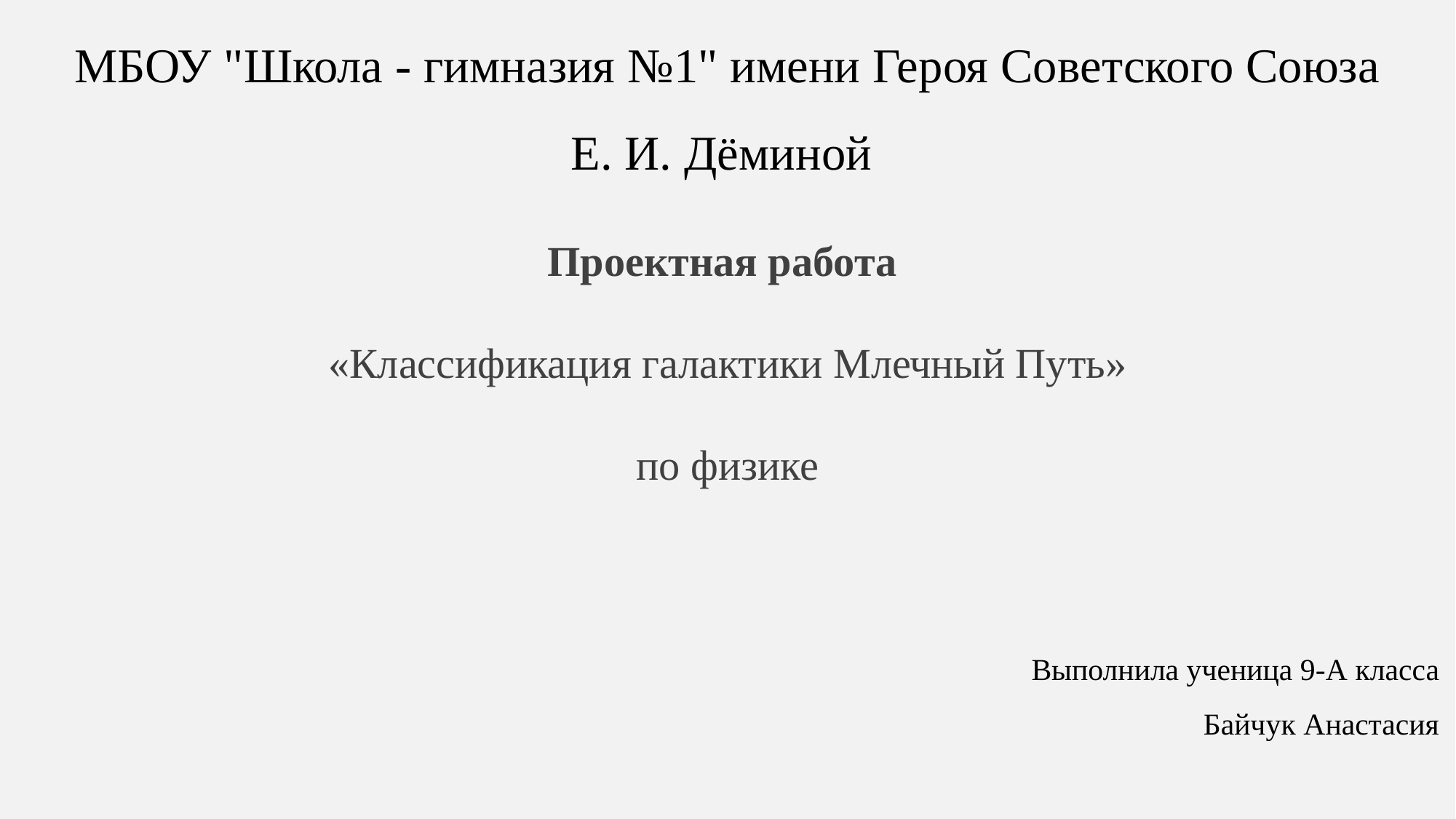

МБОУ "Школа - гимназия №1" имени Героя Советского Союза
Е. И. Дёминой
Проектная работа
«Классификация галактики Млечный Путь»
по физике
Выполнила ученица 9-А класса
Байчук Анастасия